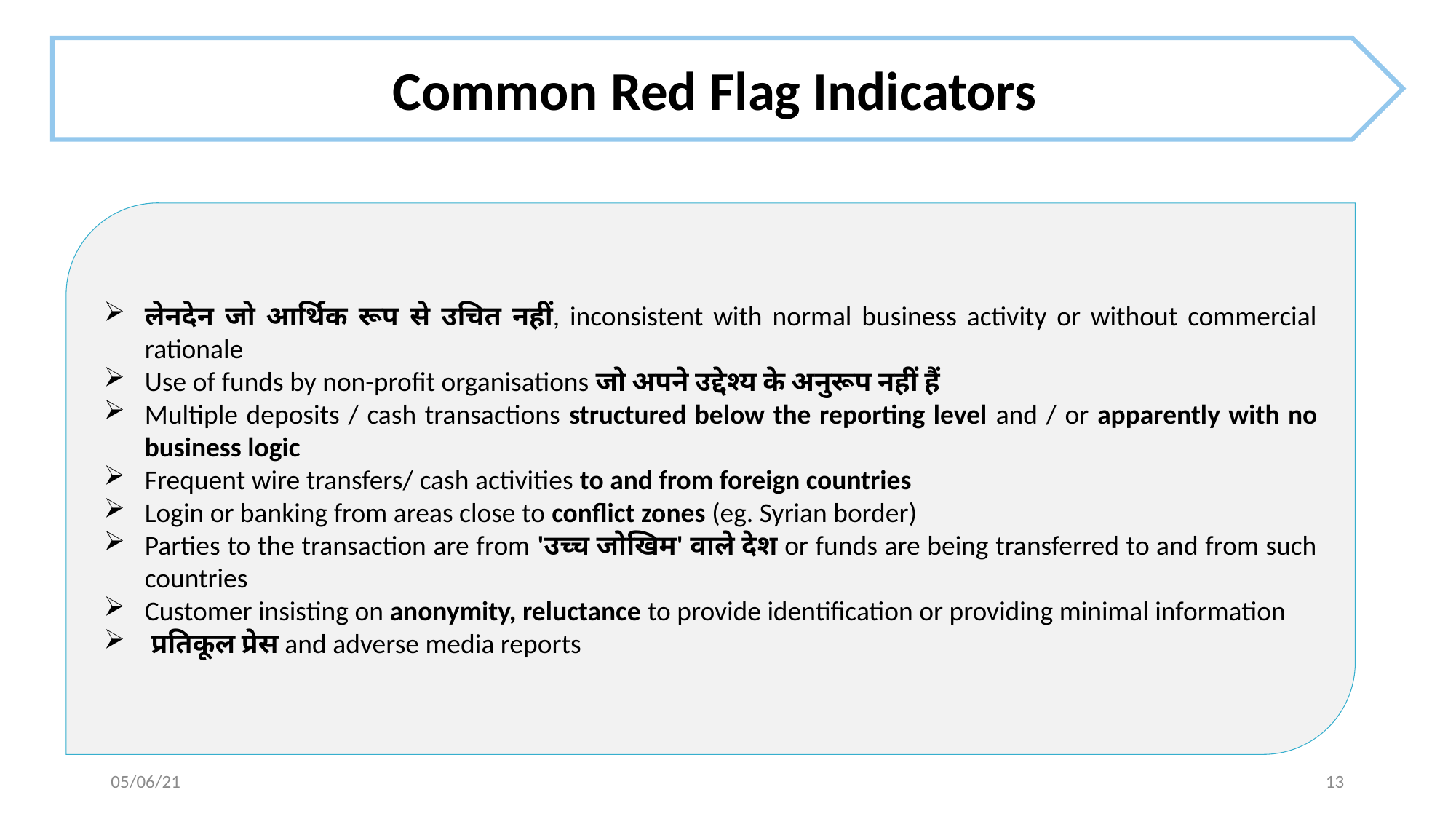

# .
Common Red Flag Indicators
.
लेनदेन जो आर्थिक रूप से उचित नहीं, inconsistent with normal business activity or without commercial rationale
Use of funds by non-profit organisations जो अपने उद्देश्य के अनुरूप नहीं हैं
Multiple deposits / cash transactions structured below the reporting level and / or apparently with no business logic
Frequent wire transfers/ cash activities to and from foreign countries
Login or banking from areas close to conflict zones (eg. Syrian border)
Parties to the transaction are from 'उच्च जोखिम' वाले देश or funds are being transferred to and from such countries
Customer insisting on anonymity, reluctance to provide identification or providing minimal information
 प्रतिकूल प्रेस and adverse media reports
05/06/21
13